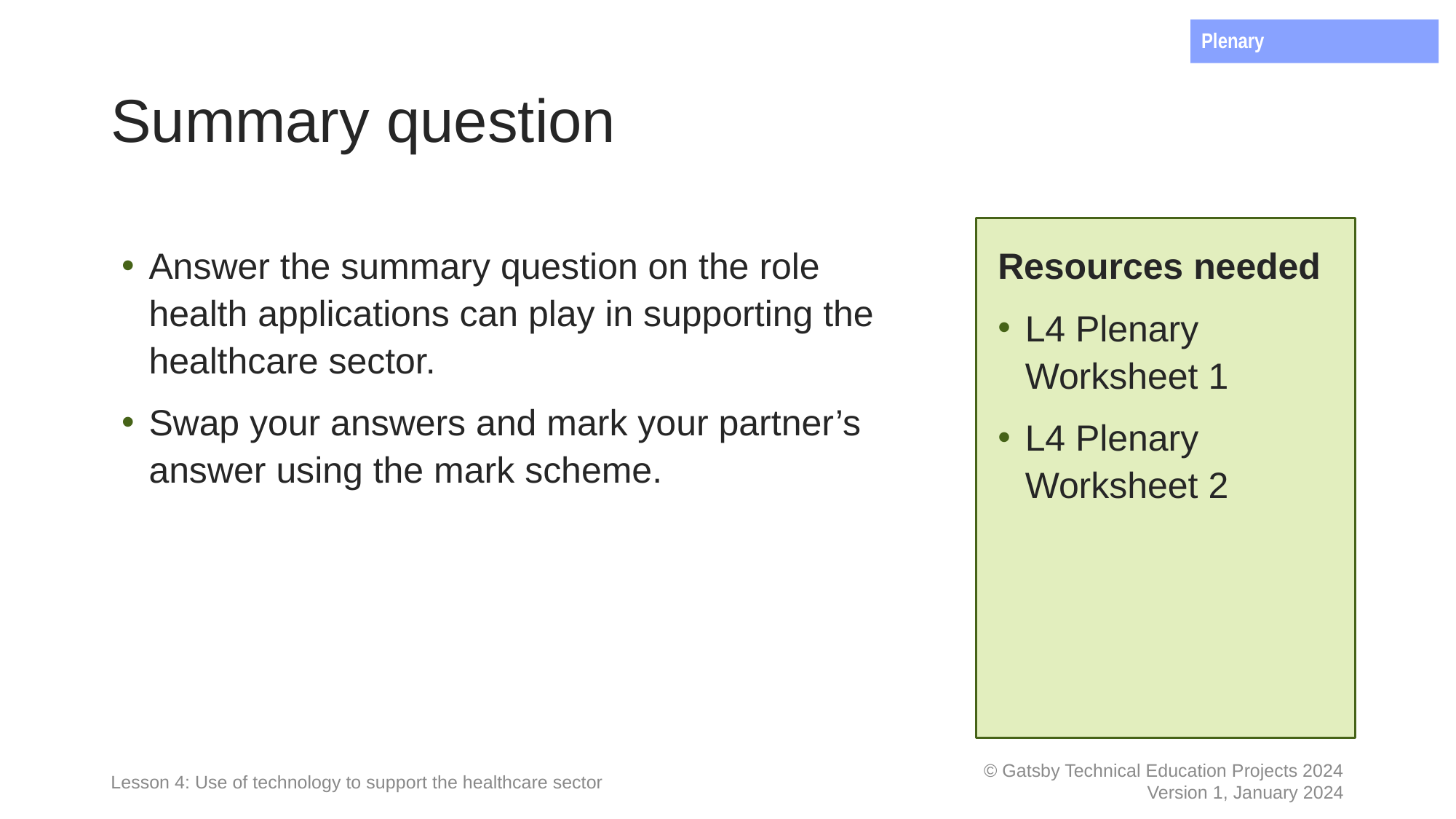

Plenary
# Summary question
Answer the summary question on the role health applications can play in supporting the healthcare sector.
Swap your answers and mark your partner’s answer using the mark scheme.

Resources needed
L4 Plenary Worksheet 1
L4 Plenary Worksheet 2

Lesson 4: Use of technology to support the healthcare sector